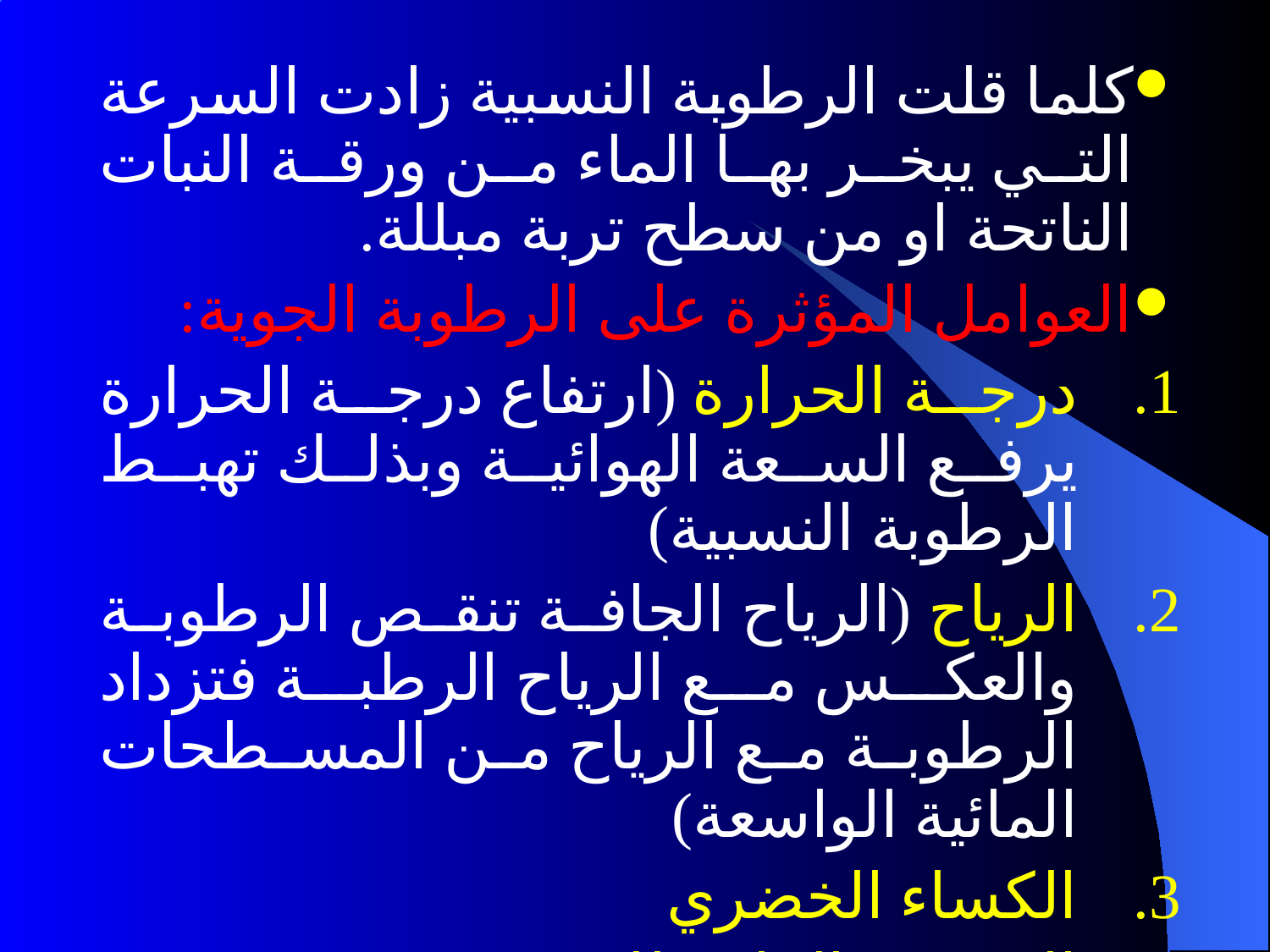

كلما قلت الرطوبة النسبية زادت السرعة التي يبخر بها الماء من ورقة النبات الناتحة او من سطح تربة مبللة.
العوامل المؤثرة على الرطوبة الجوية:
درجة الحرارة (ارتفاع درجة الحرارة يرفع السعة الهوائية وبذلك تهبط الرطوبة النسبية)
الرياح (الرياح الجافة تنقص الرطوبة والعكس مع الرياح الرطبة فتزداد الرطوبة مع الرياح من المسطحات المائية الواسعة)
الكساء الخضري
المحتوى المائي للتربة